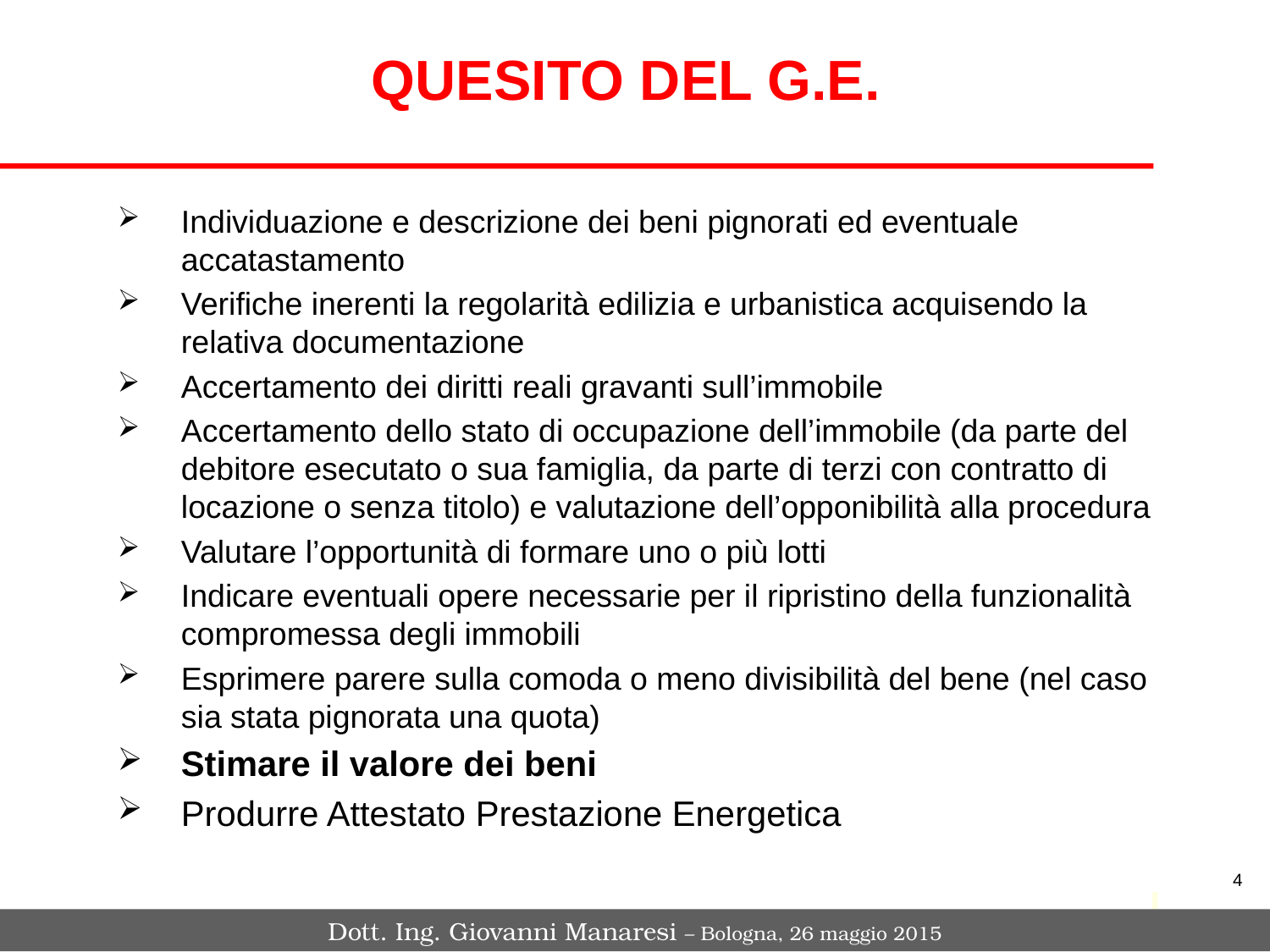

# QUESITO DEL G.E.
Individuazione e descrizione dei beni pignorati ed eventuale accatastamento
Verifiche inerenti la regolarità edilizia e urbanistica acquisendo la relativa documentazione
Accertamento dei diritti reali gravanti sull’immobile
Accertamento dello stato di occupazione dell’immobile (da parte del debitore esecutato o sua famiglia, da parte di terzi con contratto di locazione o senza titolo) e valutazione dell’opponibilità alla procedura
Valutare l’opportunità di formare uno o più lotti
Indicare eventuali opere necessarie per il ripristino della funzionalità compromessa degli immobili
Esprimere parere sulla comoda o meno divisibilità del bene (nel caso sia stata pignorata una quota)
Stimare il valore dei beni
Produrre Attestato Prestazione Energetica

4